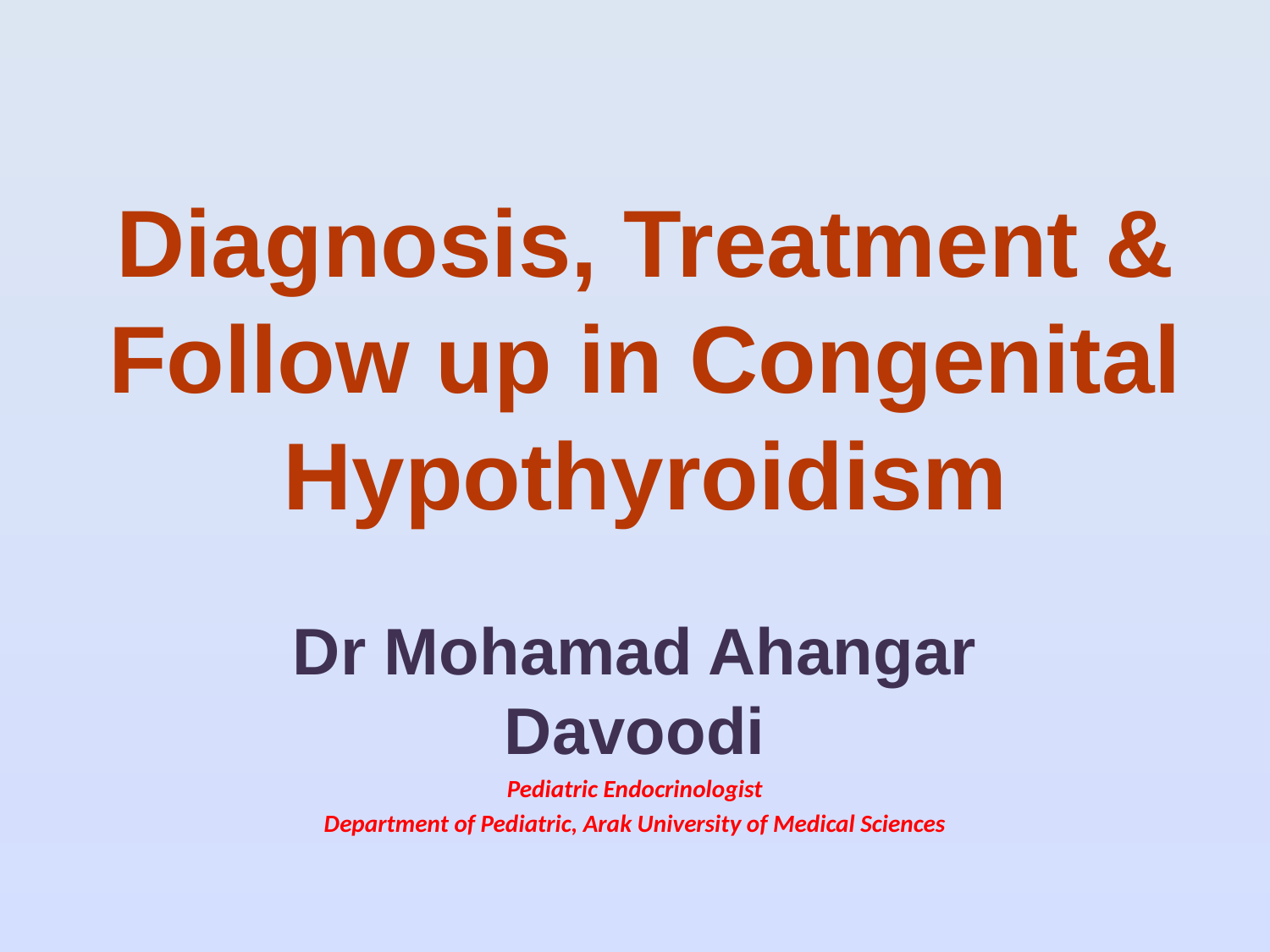

# Diagnosis, Treatment & Follow up in Congenital Hypothyroidism
Dr Mohamad Ahangar Davoodi
Pediatric Endocrinologist
Department of Pediatric, Arak University of Medical Sciences